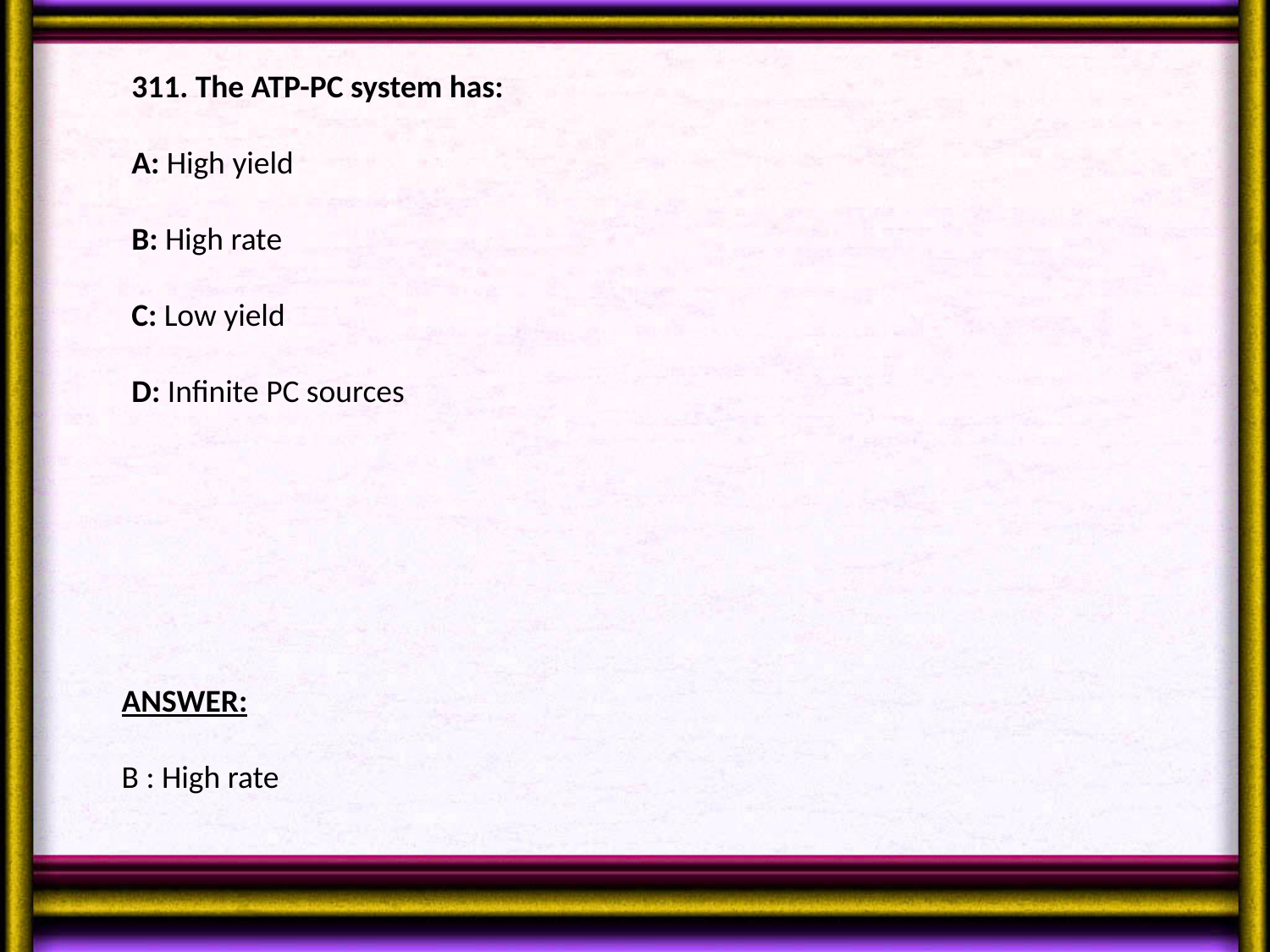

311. The ATP-PC system has:

A: High yield

B: High rate

C: Low yield

D: Infinite PC sources

ANSWER:

B : High rate